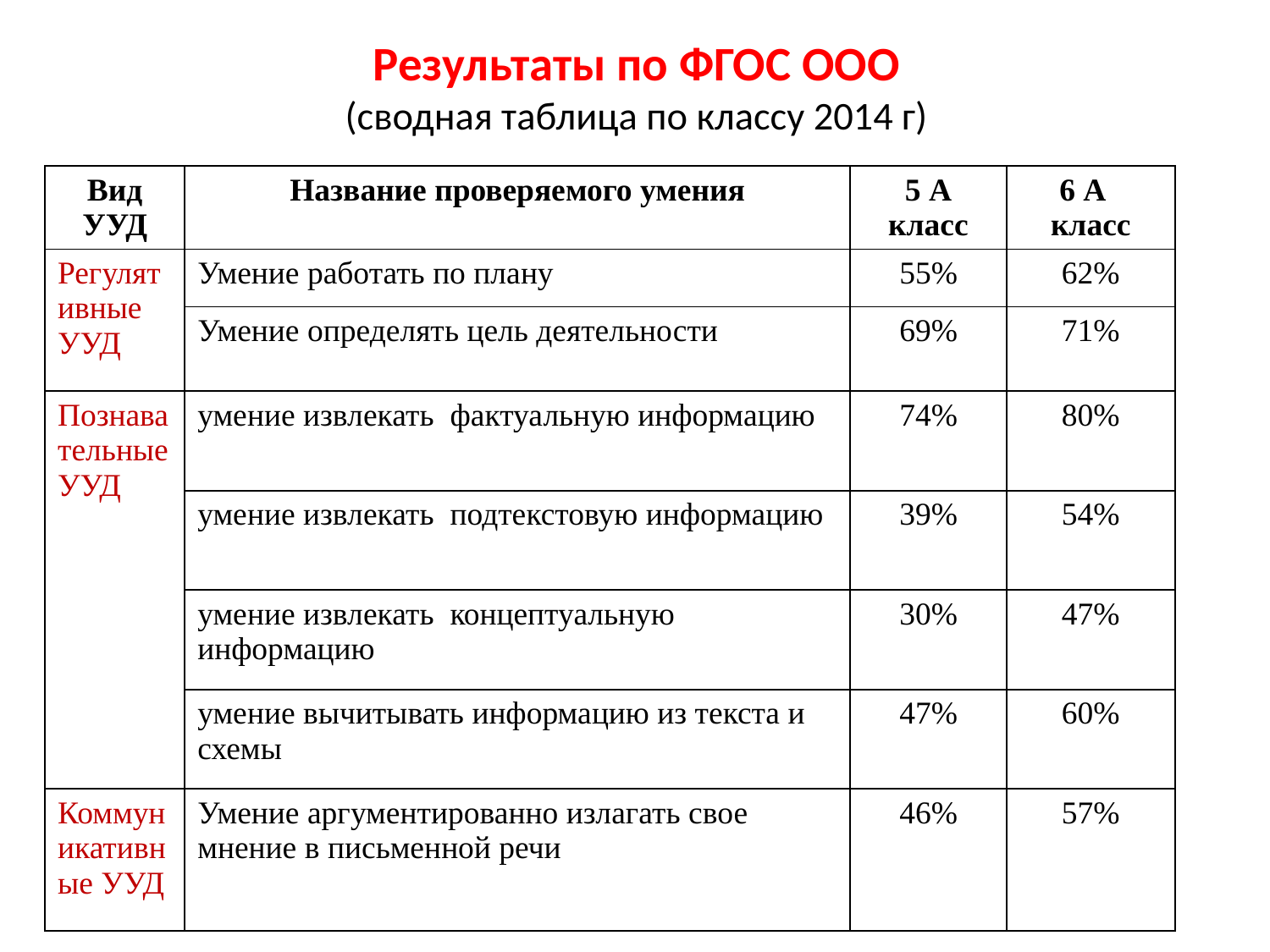

# Результаты по ФГОС ООО (сводная таблица по классу 2014 г)
| Вид УУД | Название проверяемого умения | 5 А класс | 6 А класс |
| --- | --- | --- | --- |
| Регулятивные УУД | Умение работать по плану | 55% | 62% |
|  | Умение определять цель деятельности | 69% | 71% |
| Познавательные УУД | умение извлекать фактуальную информацию | 74% | 80% |
|  | умение извлекать подтекстовую информацию | 39% | 54% |
|  | умение извлекать концептуальную информацию | 30% | 47% |
|  | умение вычитывать информацию из текста и схемы | 47% | 60% |
| Коммуникативные УУД | Умение аргументированно излагать свое мнение в письменной речи | 46% | 57% |